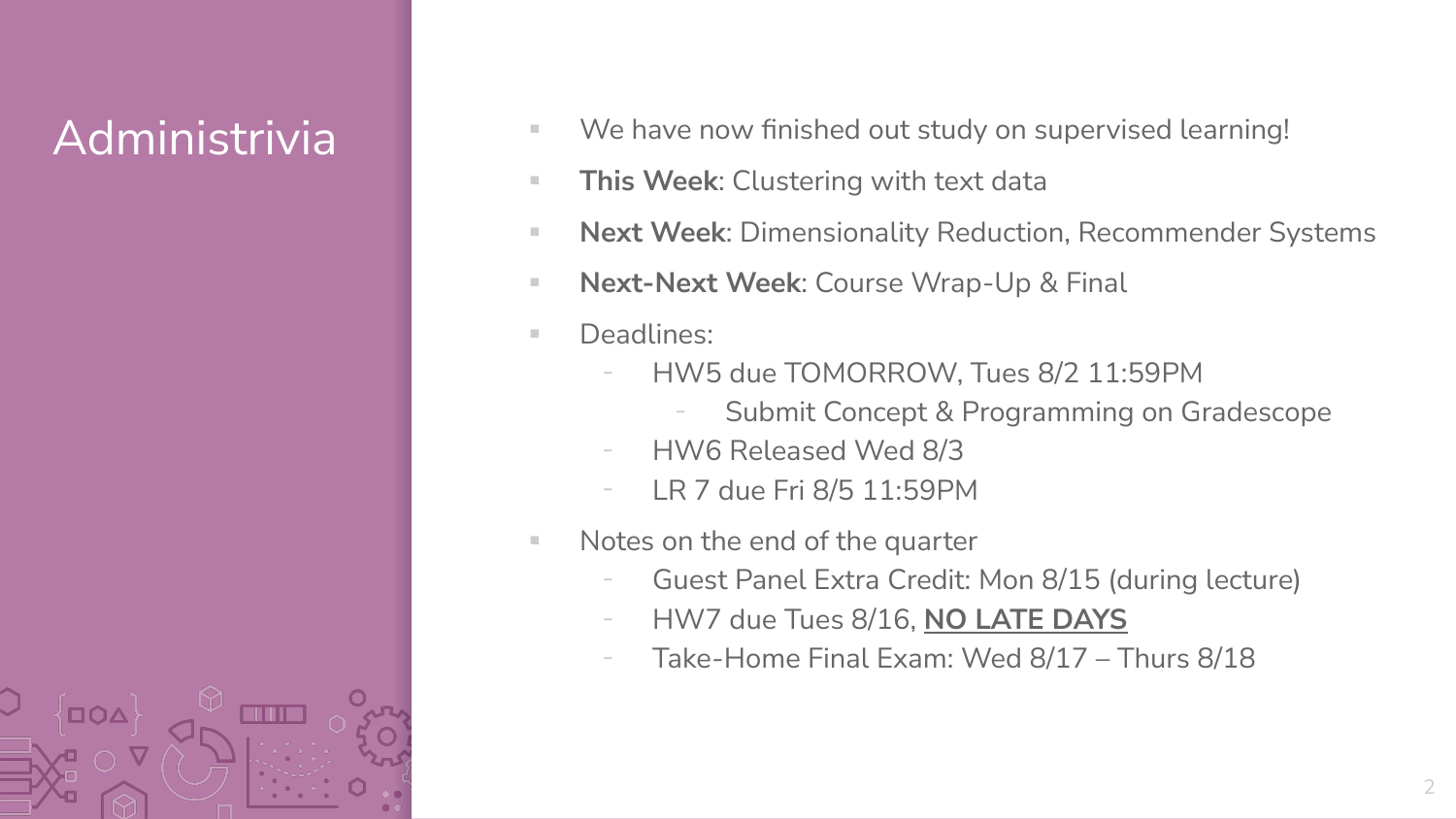

# Administrivia
We have now finished out study on supervised learning!
This Week: Clustering with text data
Next Week: Dimensionality Reduction, Recommender Systems
Next-Next Week: Course Wrap-Up & Final
Deadlines:
HW5 due TOMORROW, Tues 8/2 11:59PM
Submit Concept & Programming on Gradescope
HW6 Released Wed 8/3
LR 7 due Fri 8/5 11:59PM
Notes on the end of the quarter
Guest Panel Extra Credit: Mon 8/15 (during lecture)
HW7 due Tues 8/16, NO LATE DAYS
Take-Home Final Exam: Wed 8/17 – Thurs 8/18
2